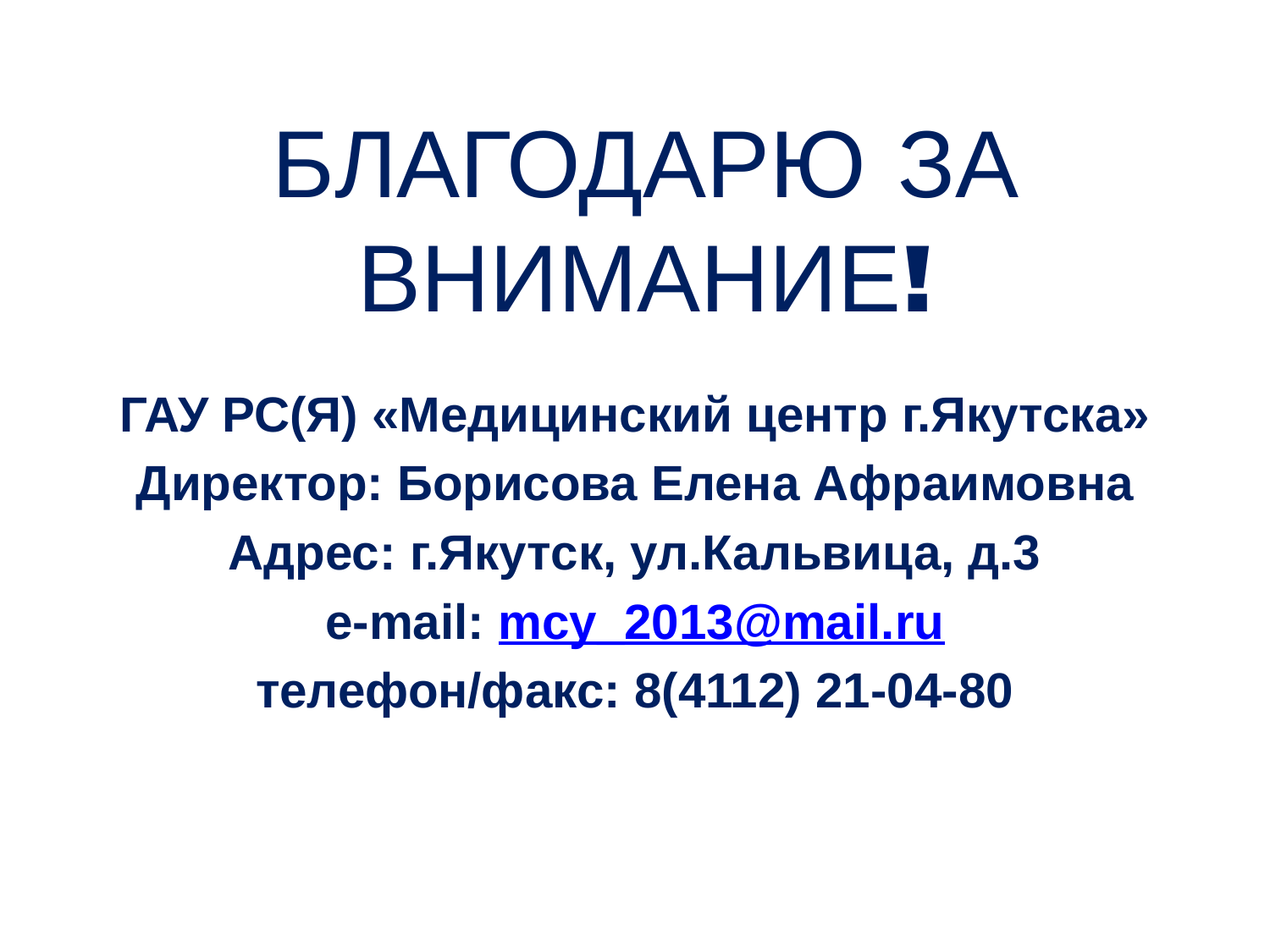

БЛАГОДАРЮ ЗА ВНИМАНИЕ!
ГАУ РС(Я) «Медицинский центр г.Якутска»
Директор: Борисова Елена Афраимовна
Адрес: г.Якутск, ул.Кальвица, д.3
е-mail: mcy_2013@mail.ru
телефон/факс: 8(4112) 21-04-80